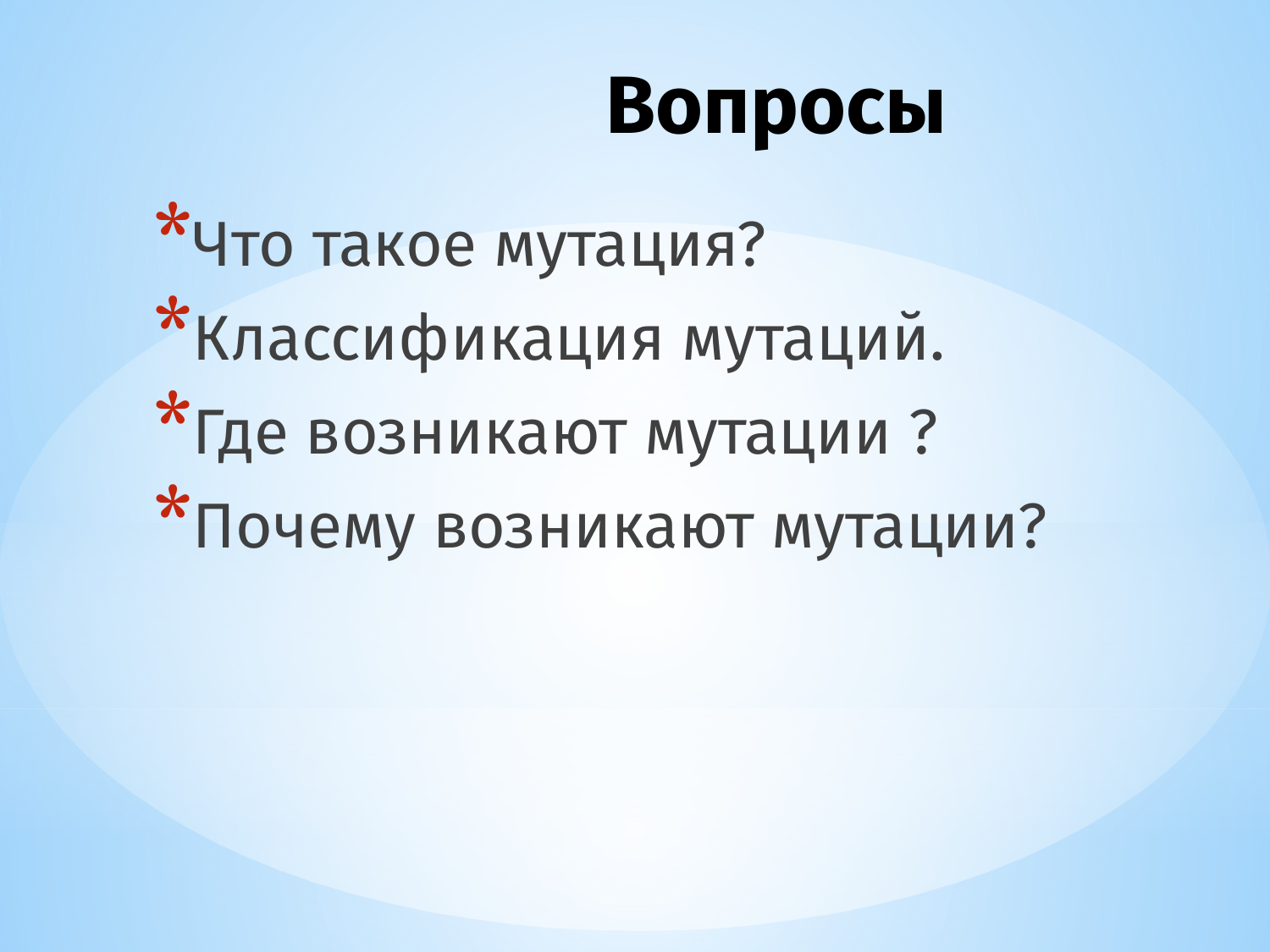

# Вопросы
Что такое мутация?
Классификация мутаций.
Где возникают мутации ?
Почему возникают мутации?